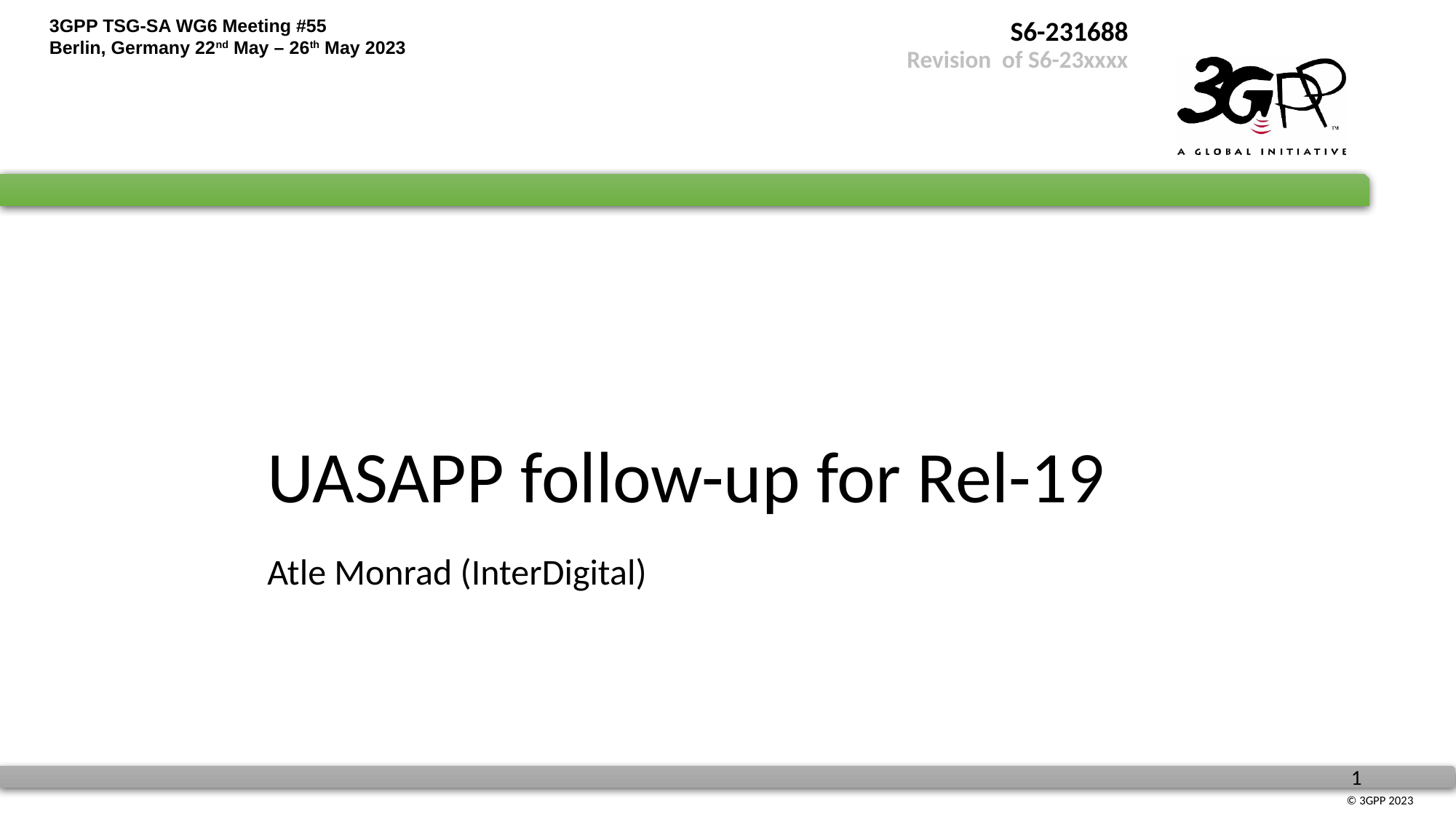

S6-231688
Revision  of S6-23xxxx
# UASAPP follow-up for Rel-19
Atle Monrad (InterDigital)